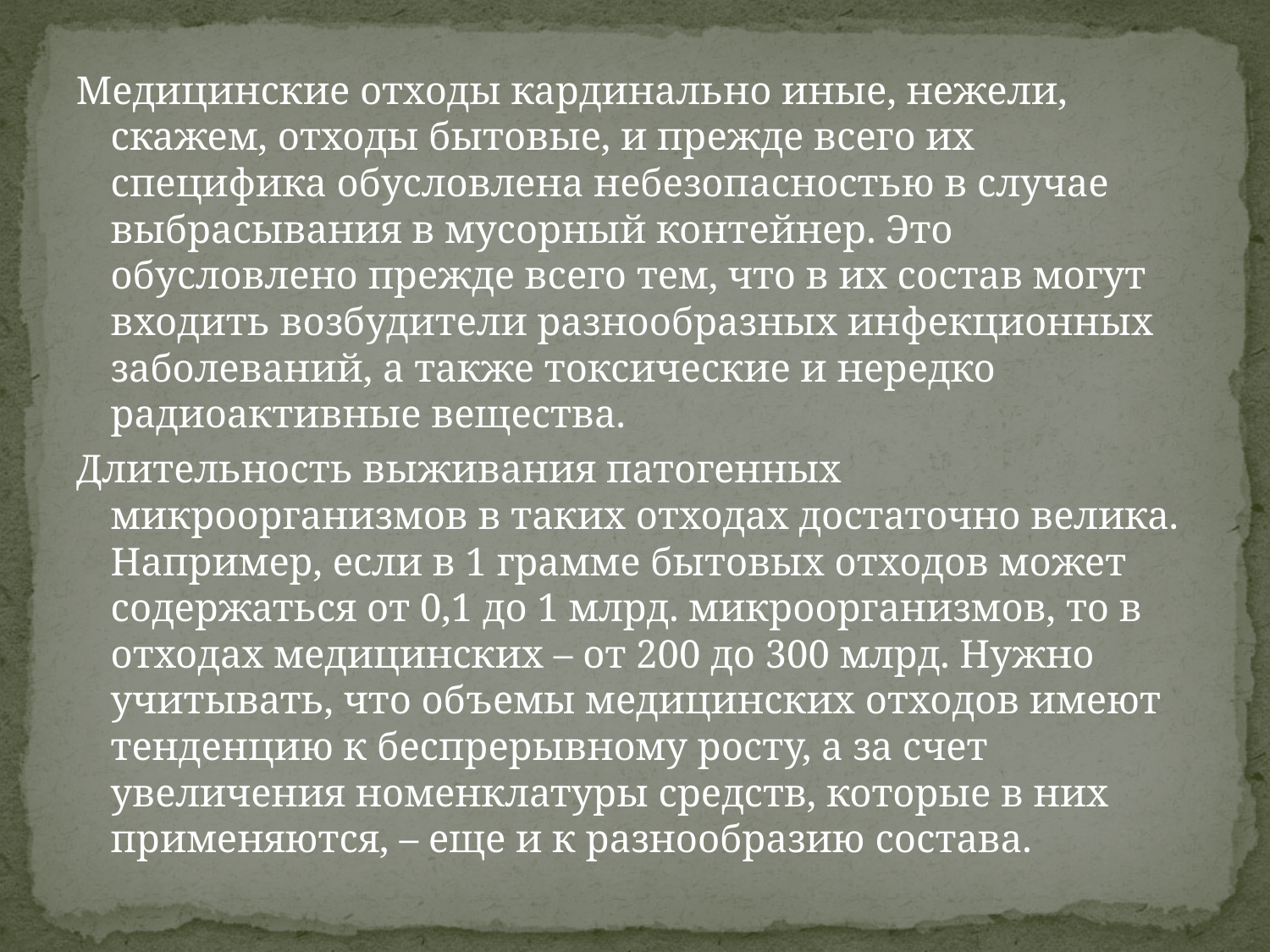

Медицинские отходы кардинально иные, нежели, скажем, отходы бытовые, и прежде всего их специфика обусловлена небезопасностью в случае выбрасывания в мусорный контейнер. Это обусловлено прежде всего тем, что в их состав могут входить возбудители разнообразных инфекционных заболеваний, а также токсические и нередко радиоактивные вещества.
Длительность выживания патогенных микроорганизмов в таких отходах достаточно велика. Например, если в 1 грамме бытовых отходов может содержаться от 0,1 до 1 млрд. микроорганизмов, то в отходах медицинских – от 200 до 300 млрд. Нужно учитывать, что объемы медицинских отходов имеют тенденцию к беспрерывному росту, а за счет увеличения номенклатуры средств, которые в них применяются, – еще и к разнообразию состава.